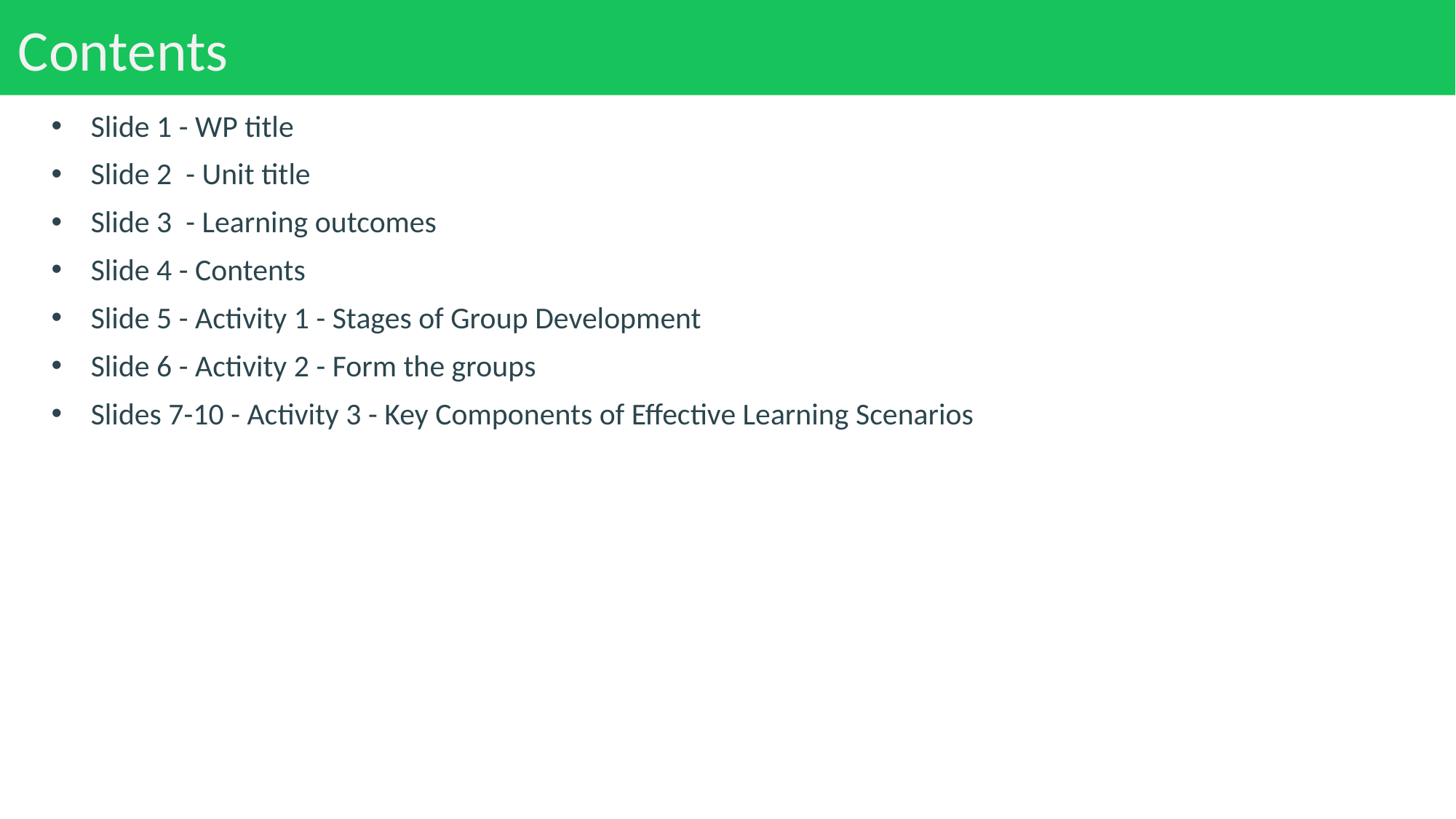

# Contents
Slide 1 - WP title
Slide 2  - Unit title
Slide 3  - Learning outcomes
Slide 4 - Contents
Slide 5 - Activity 1 - Stages of Group Development
Slide 6 - Activity 2 - Form the groups
Slides 7-10 - Activity 3 - Key Components of Effective Learning Scenarios